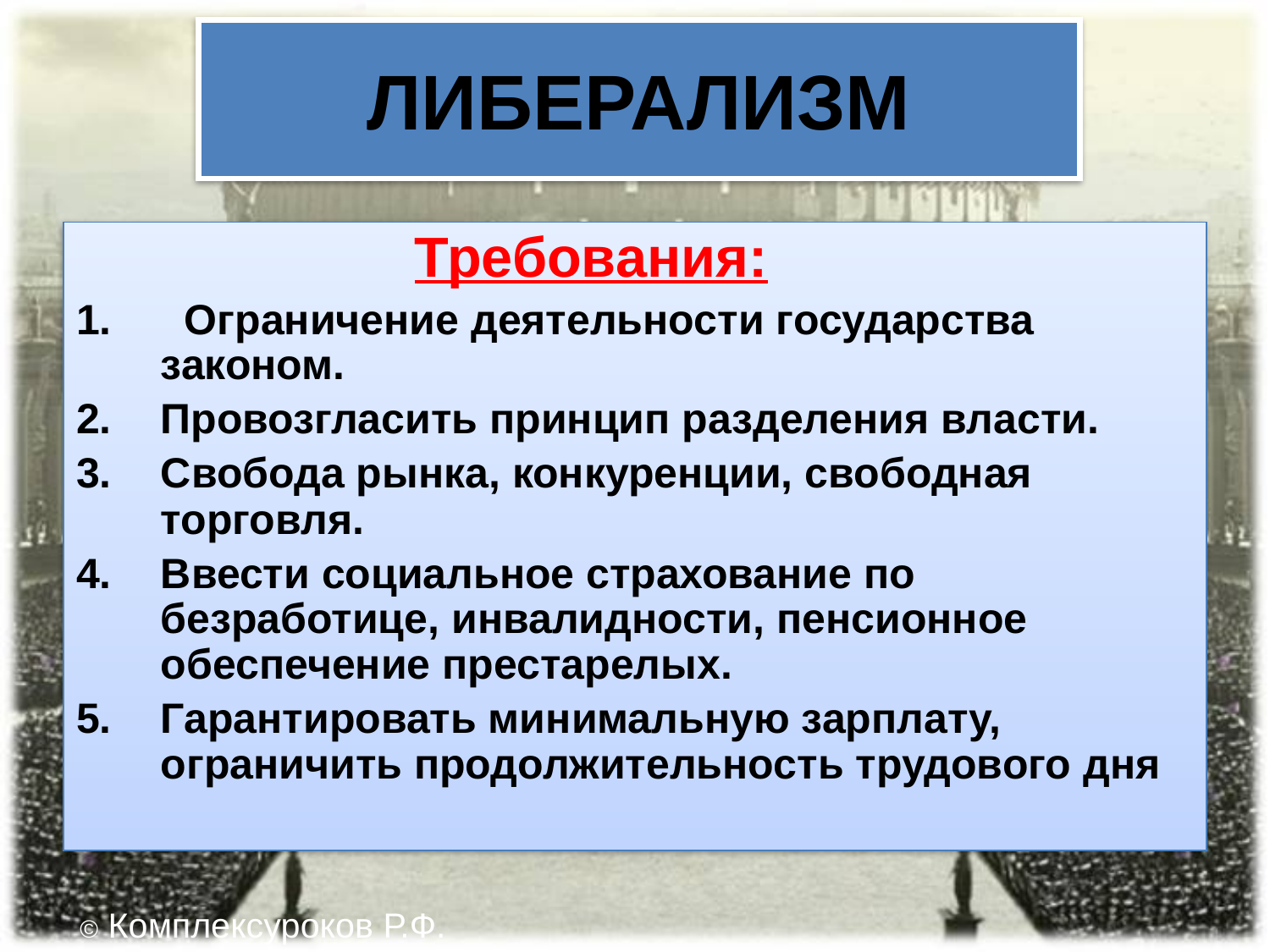

# ЛИБЕРАЛИЗМ
  			Требования:
  Ограничение деятельности государства законом.
Провозгласить принцип разделения власти.
Свобода рынка, конкуренции, свободная торговля.
Ввести социальное страхование по безработице, инвалидности, пенсионное обеспечение престарелых.
Гарантировать минимальную зарплату, ограничить продолжительность трудового дня

© Комплексуроков Р.Ф.